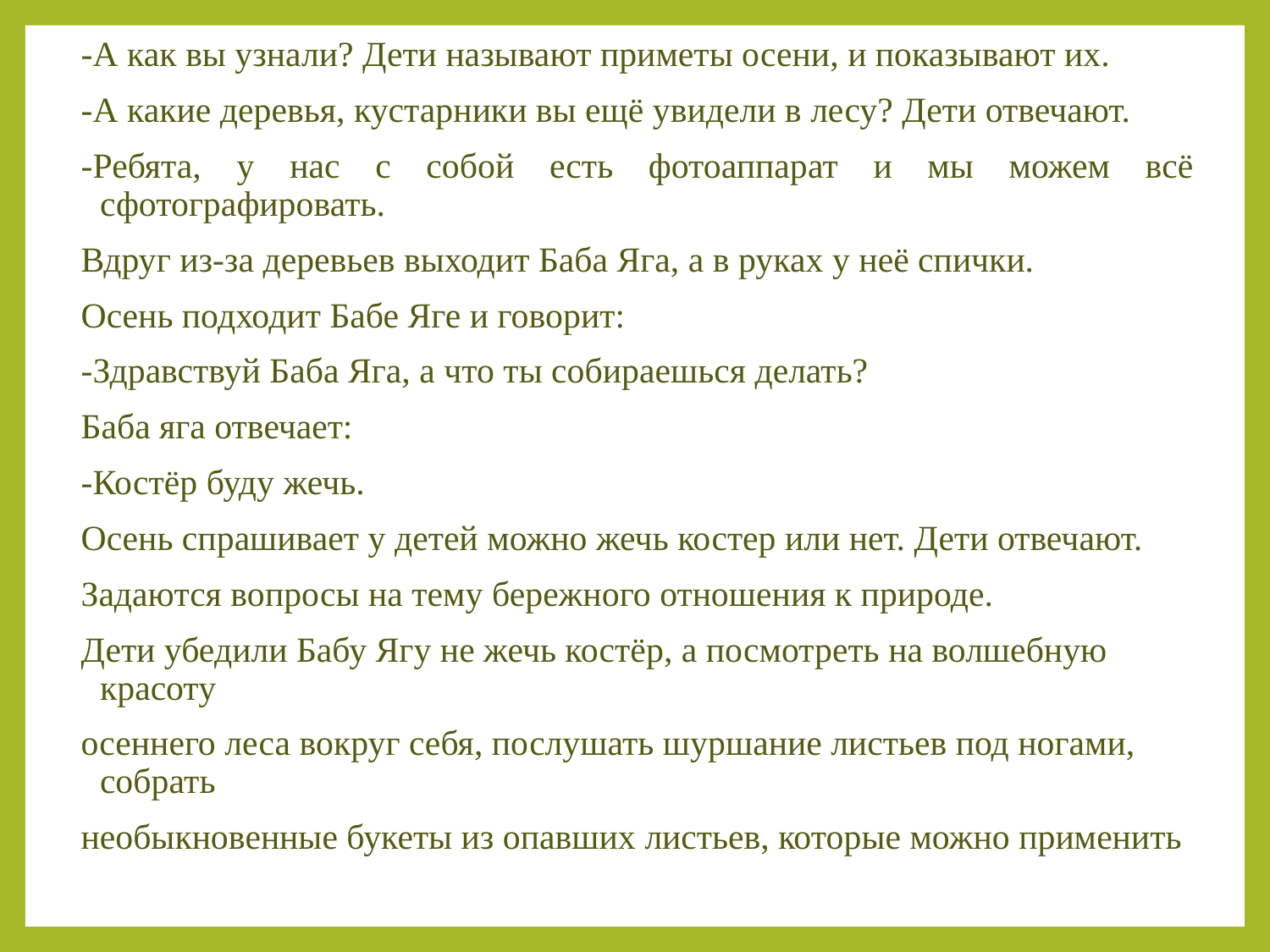

-А как вы узнали? Дети называют приметы осени, и показывают их.
-А какие деревья, кустарники вы ещё увидели в лесу? Дети отвечают.
-Ребята, у нас с собой есть фотоаппарат и мы можем всё сфотографировать.
Вдруг из-за деревьев выходит Баба Яга, а в руках у неё спички.
Осень подходит Бабе Яге и говорит:
-Здравствуй Баба Яга, а что ты собираешься делать?
Баба яга отвечает:
-Костёр буду жечь.
Осень спрашивает у детей можно жечь костер или нет. Дети отвечают.
Задаются вопросы на тему бережного отношения к природе.
Дети убедили Бабу Ягу не жечь костёр, а посмотреть на волшебную  красоту
осеннего леса вокруг себя, послушать шуршание листьев под ногами, собрать
необыкновенные букеты из опавших листьев, которые можно применить
#